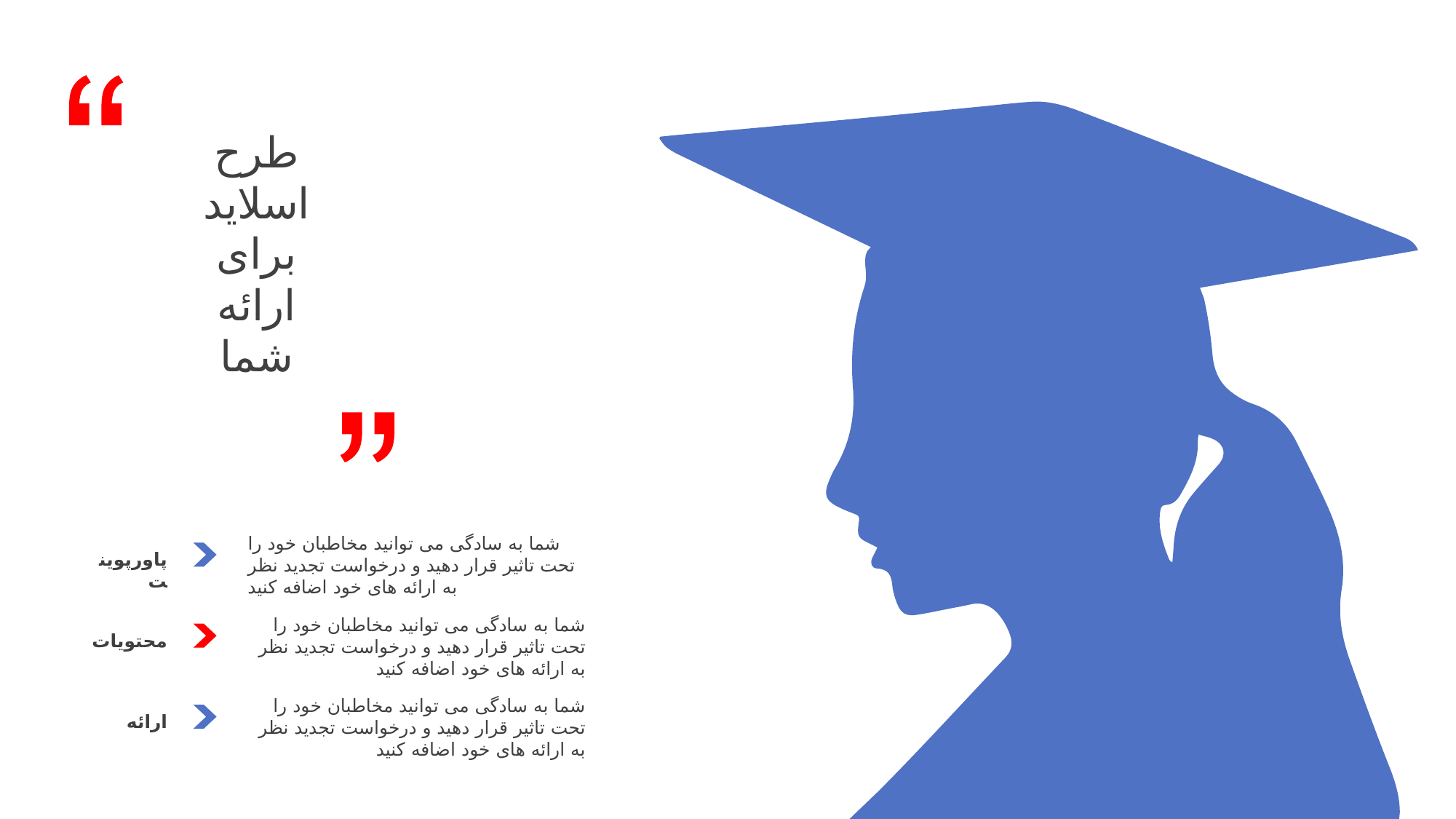

طرح
اسلاید
برای
ارائه
شما

شما به سادگی می توانید مخاطبان خود را تحت تاثیر قرار دهید و درخواست تجدید نظر به ارائه های خود اضافه کنید

پاورپوینت

شما به سادگی می توانید مخاطبان خود را تحت تاثیر قرار دهید و درخواست تجدید نظر به ارائه های خود اضافه کنید
محتویات

شما به سادگی می توانید مخاطبان خود را تحت تاثیر قرار دهید و درخواست تجدید نظر به ارائه های خود اضافه کنید

ارائه